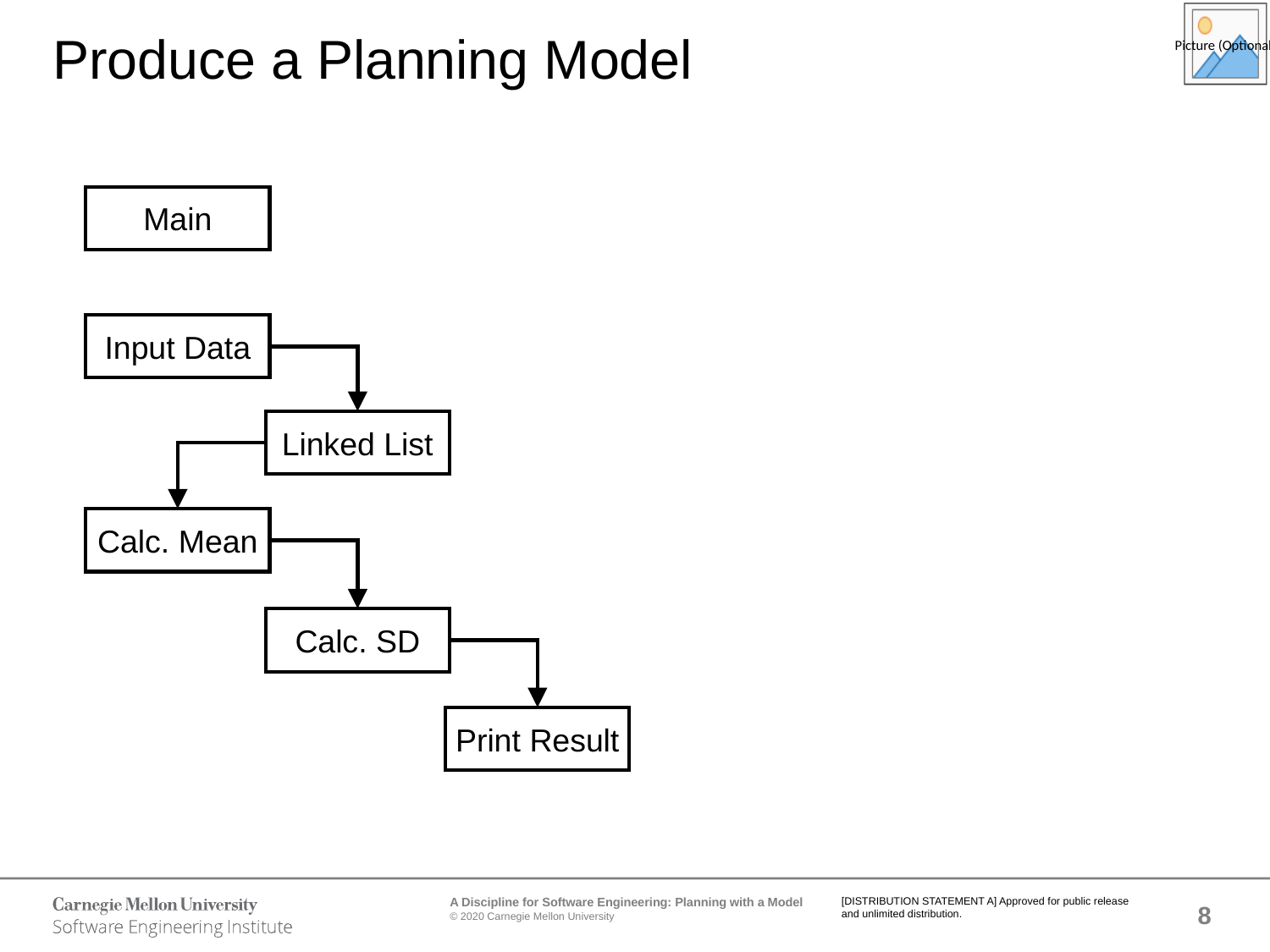

# Produce a Planning Model
Main
Input Data
Linked List
Calc. Mean
Calc. SD
Print Result